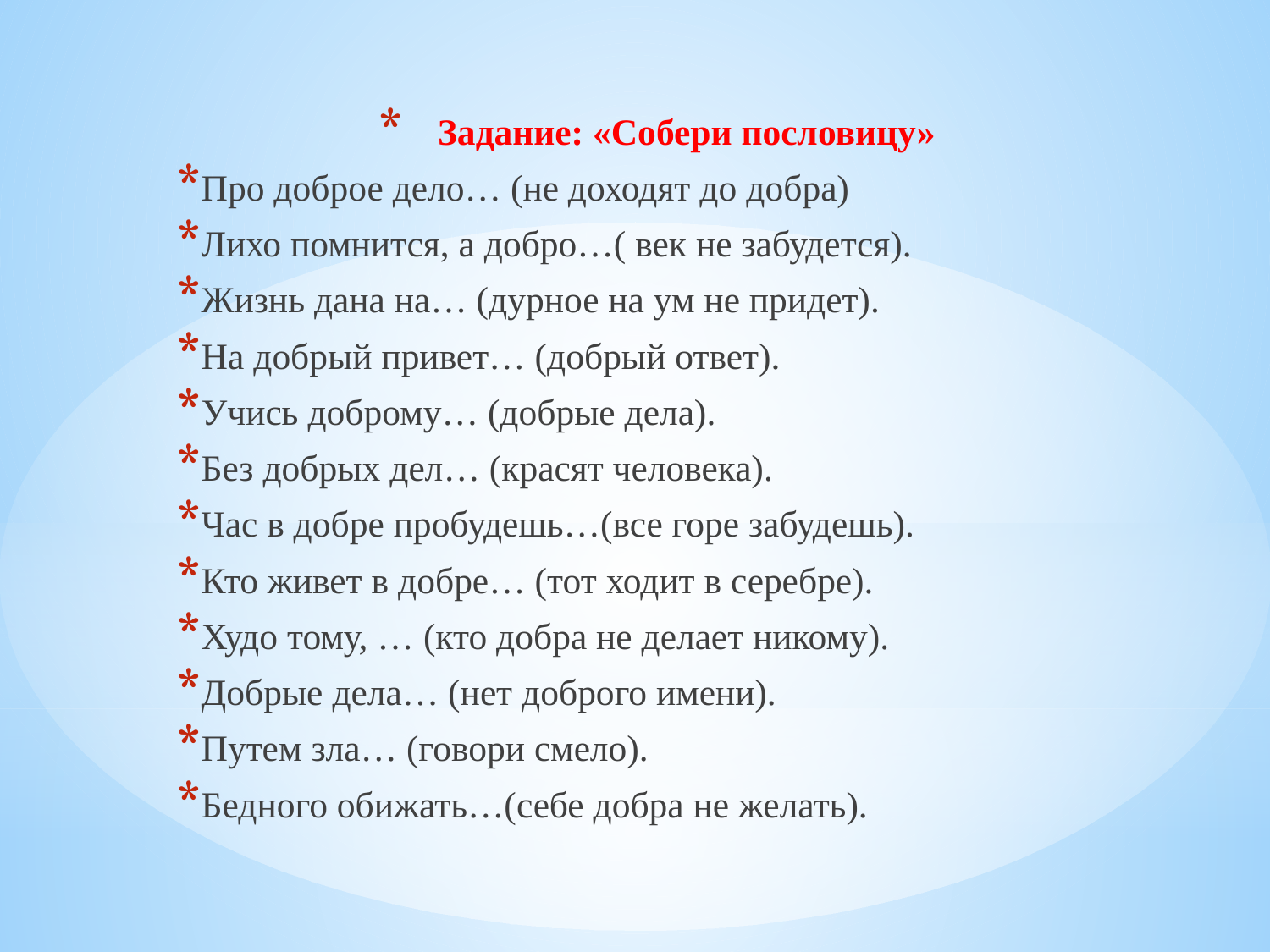

Задание: «Собери пословицу»
Про доброе дело… (не доходят до добра)
Лихо помнится, а добро…( век не забудется).
Жизнь дана на… (дурное на ум не придет).
На добрый привет… (добрый ответ).
Учись доброму… (добрые дела).
Без добрых дел… (красят человека).
Час в добре пробудешь…(все горе забудешь).
Кто живет в добре… (тот ходит в серебре).
Худо тому, … (кто добра не делает никому).
Добрые дела… (нет доброго имени).
Путем зла… (говори смело).
Бедного обижать…(себе добра не желать).